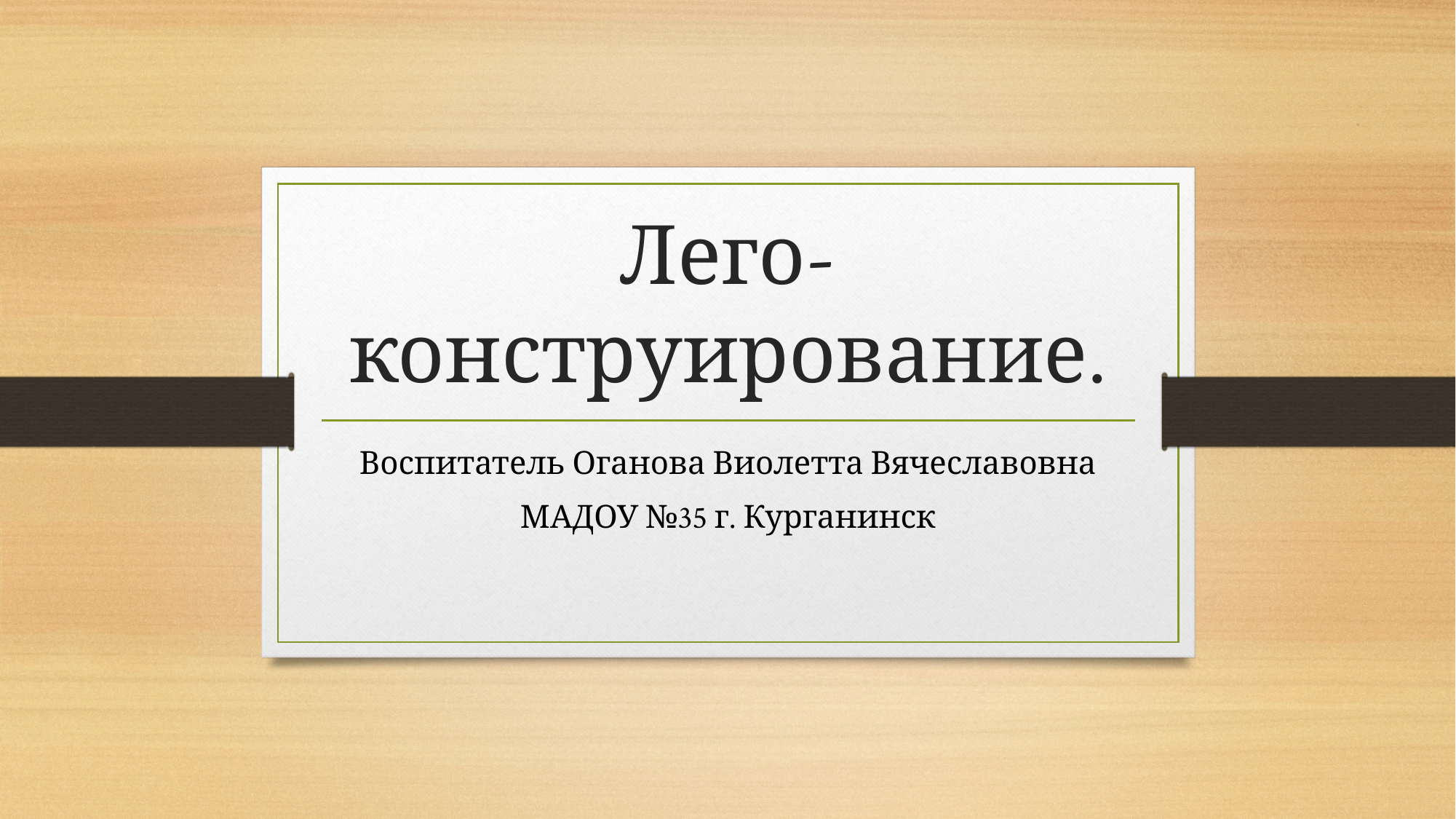

# Лего-конструирование.
Воспитатель Оганова Виолетта Вячеславовна
МАДОУ №35 г. Курганинск